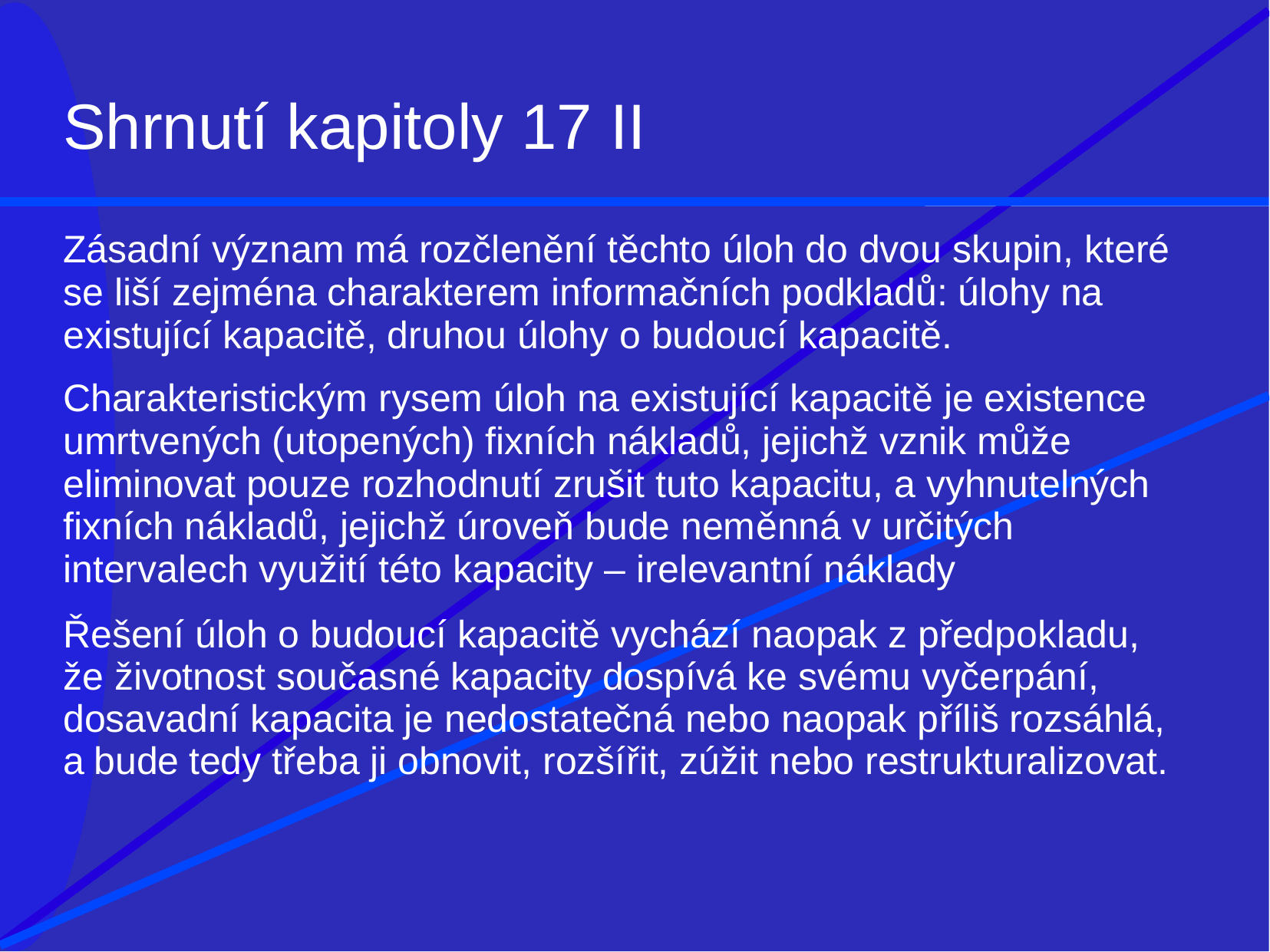

# Shrnutí kapitoly 17 II
Zásadní význam má rozčlenění těchto úloh do dvou skupin, které se liší zejména charakterem informačních podkladů: úlohy na existující kapacitě, druhou úlohy o budoucí kapacitě.
Charakteristickým rysem úloh na existující kapacitě je existence umrtvených (utopených) fixních nákladů, jejichž vznik může eliminovat pouze rozhodnutí zrušit tuto kapacitu, a vyhnutelných fixních nákladů, jejichž úroveň bude neměnná v určitých intervalech využití této kapacity – irelevantní náklady
Řešení úloh o budoucí kapacitě vychází naopak z předpokladu, že životnost současné kapacity dospívá ke svému vyčerpání, dosavadní kapacita je nedostatečná nebo naopak příliš rozsáhlá, a bude tedy třeba ji obnovit, rozšířit, zúžit nebo restrukturalizovat.